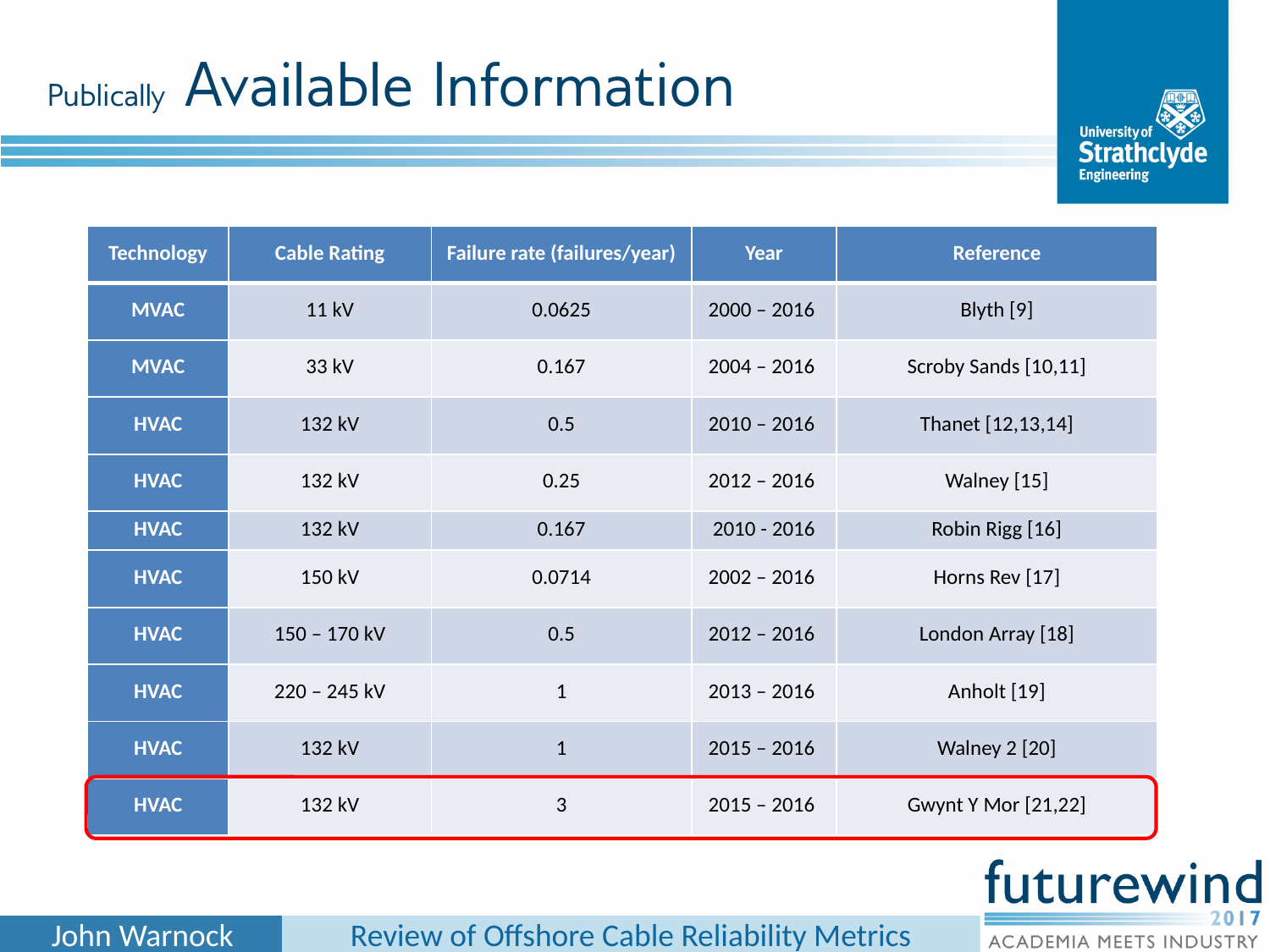

Publically Available Information
| Technology | Cable Rating | Failure rate (failures/year) | Year | Reference |
| --- | --- | --- | --- | --- |
| MVAC | 11 kV | 0.0625 | 2000 – 2016 | Blyth [9] |
| MVAC | 33 kV | 0.167 | 2004 – 2016 | Scroby Sands [10,11] |
| HVAC | 132 kV | 0.5 | 2010 – 2016 | Thanet [12,13,14] |
| HVAC | 132 kV | 0.25 | 2012 – 2016 | Walney [15] |
| HVAC | 132 kV | 0.167 | 2010 - 2016 | Robin Rigg [16] |
| HVAC | 150 kV | 0.0714 | 2002 – 2016 | Horns Rev [17] |
| HVAC | 150 – 170 kV | 0.5 | 2012 – 2016 | London Array [18] |
| HVAC | 220 – 245 kV | 1 | 2013 – 2016 | Anholt [19] |
| HVAC | 132 kV | 1 | 2015 – 2016 | Walney 2 [20] |
| HVAC | 132 kV | 3 | 2015 – 2016 | Gwynt Y Mor [21,22] |